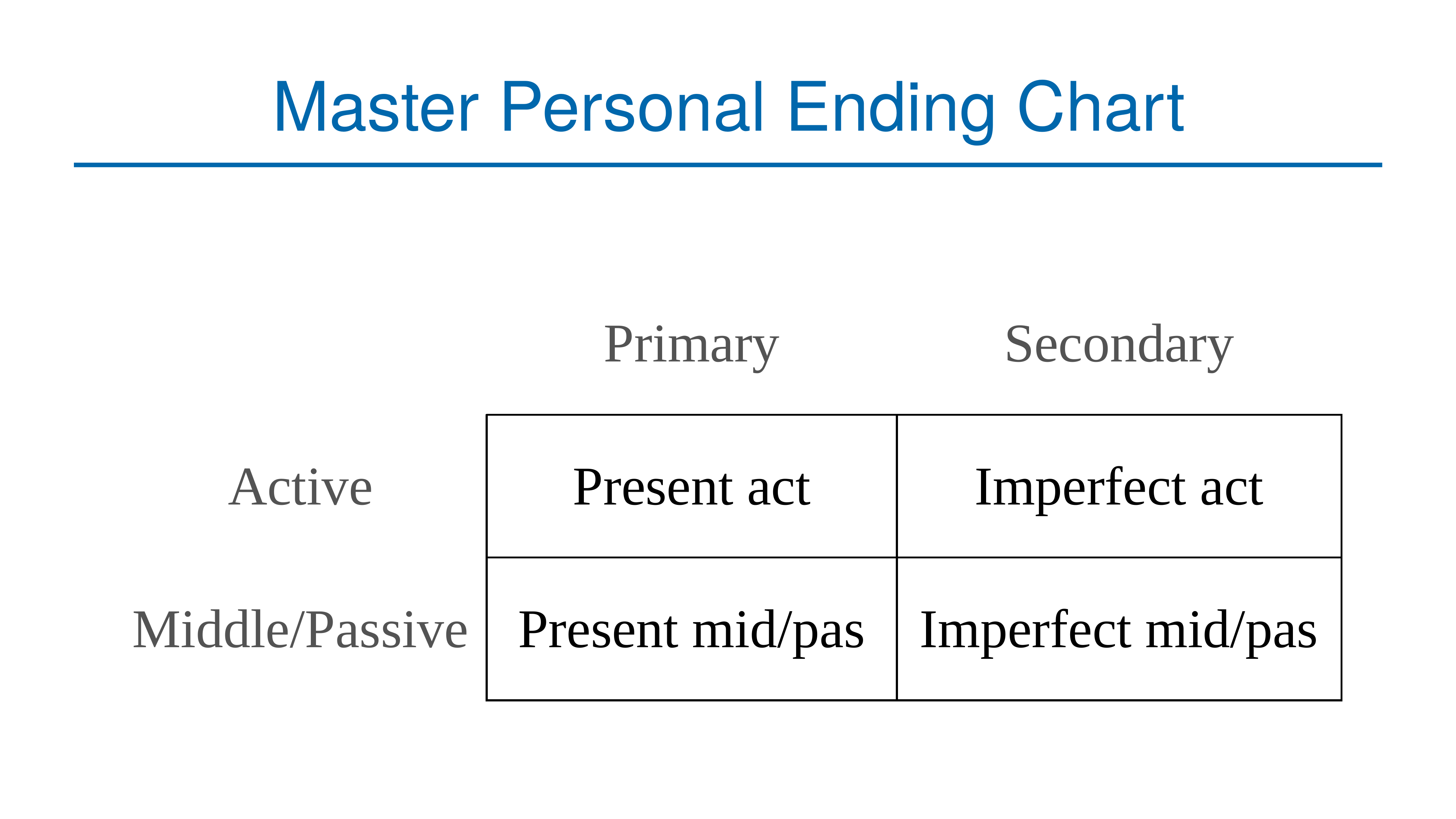

# Master Personal Ending Chart
|  | Primary | Secondary |
| --- | --- | --- |
| Active | Present act | Imperfect act |
| Middle/Passive | Present mid/pas | Imperfect mid/pas |